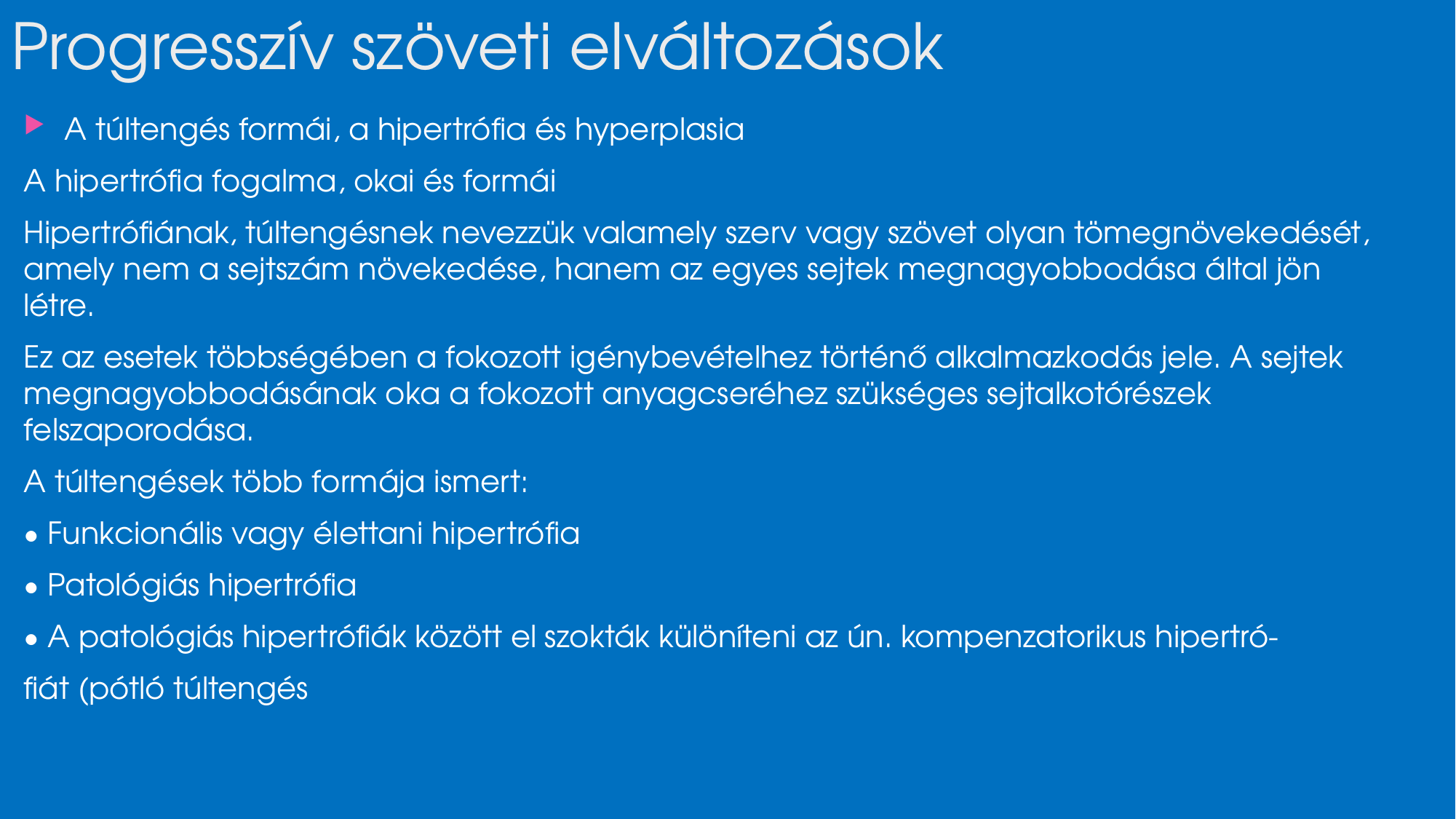

# Progresszív szöveti elváltozások
A túltengés formái, a hipertrófia és hyperplasia
A hipertrófia fogalma, okai és formái
Hipertrófiának, túltengésnek nevezzük valamely szerv vagy szövet olyan tömegnövekedését, amely nem a sejtszám növekedése, hanem az egyes sejtek megnagyobbodása által jön létre.
Ez az esetek többségében a fokozott igénybevételhez történő alkalmazkodás jele. A sejtek megnagyobbodásának oka a fokozott anyagcseréhez szükséges sejtalkotórészek felszaporodása.
A túltengések több formája ismert:
• Funkcionális vagy élettani hipertrófia
• Patológiás hipertrófia
• A patológiás hipertrófiák között el szokták különíteni az ún. kompenzatorikus hipertró-
fiát (pótló túltengés